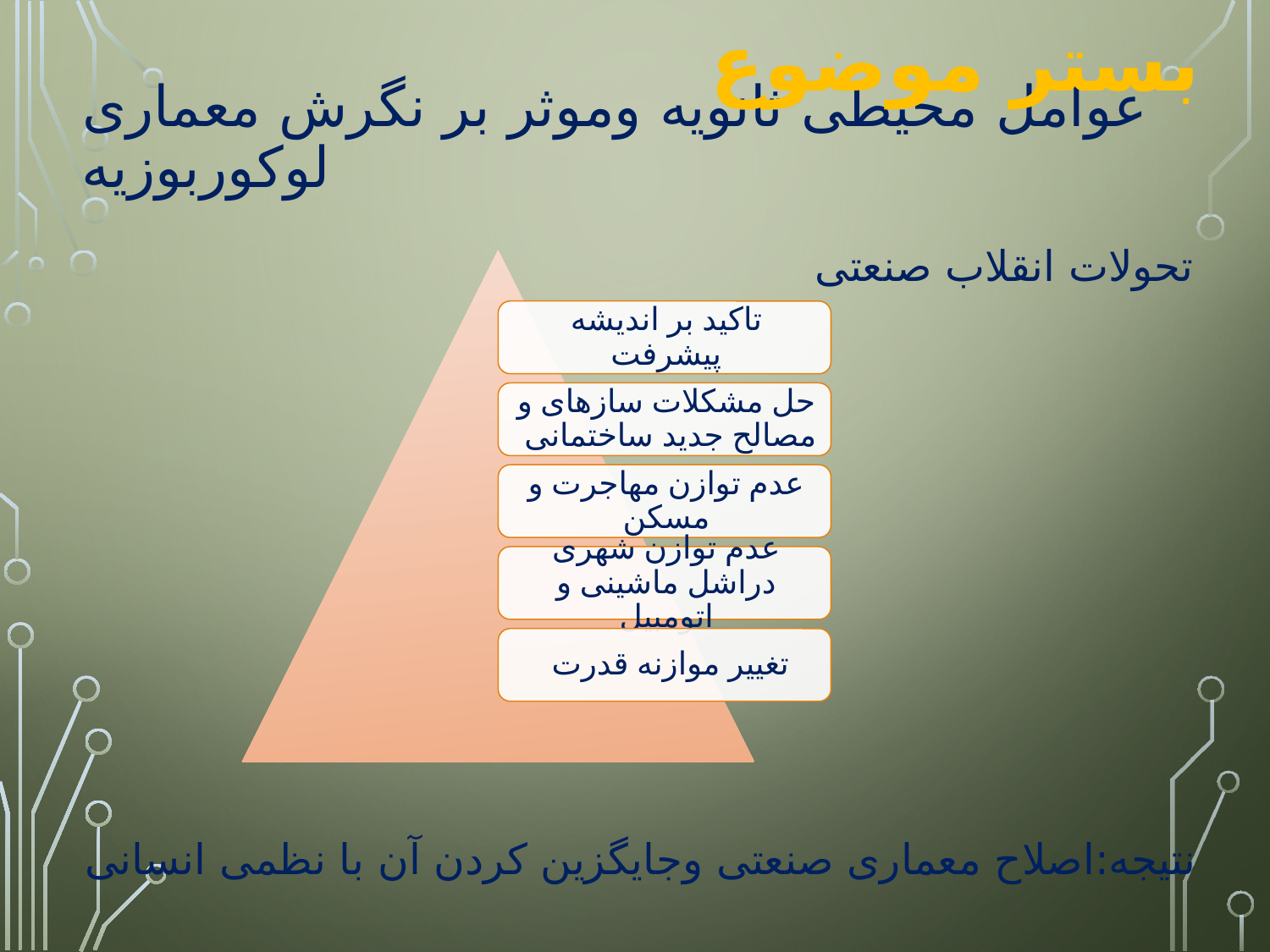

بستر موضوع
# عوامل محیطی ثانویه وموثر بر نگرش معماری لوکوربوزیه
تحولات انقلاب صنعتی

تاکید بر اندیشه پیشرفت
حل مشکلات سازهای و مصالح جدید ساختمانی
عدم توازن مهاجرت و مسکن
عدم توازن شهری دراشل ماشینی و اتومبیل
تغییر موازنه قدرت
نتیجه:اصلاح معماری صنعتی وجایگزین کردن آن با نظمی انسانی